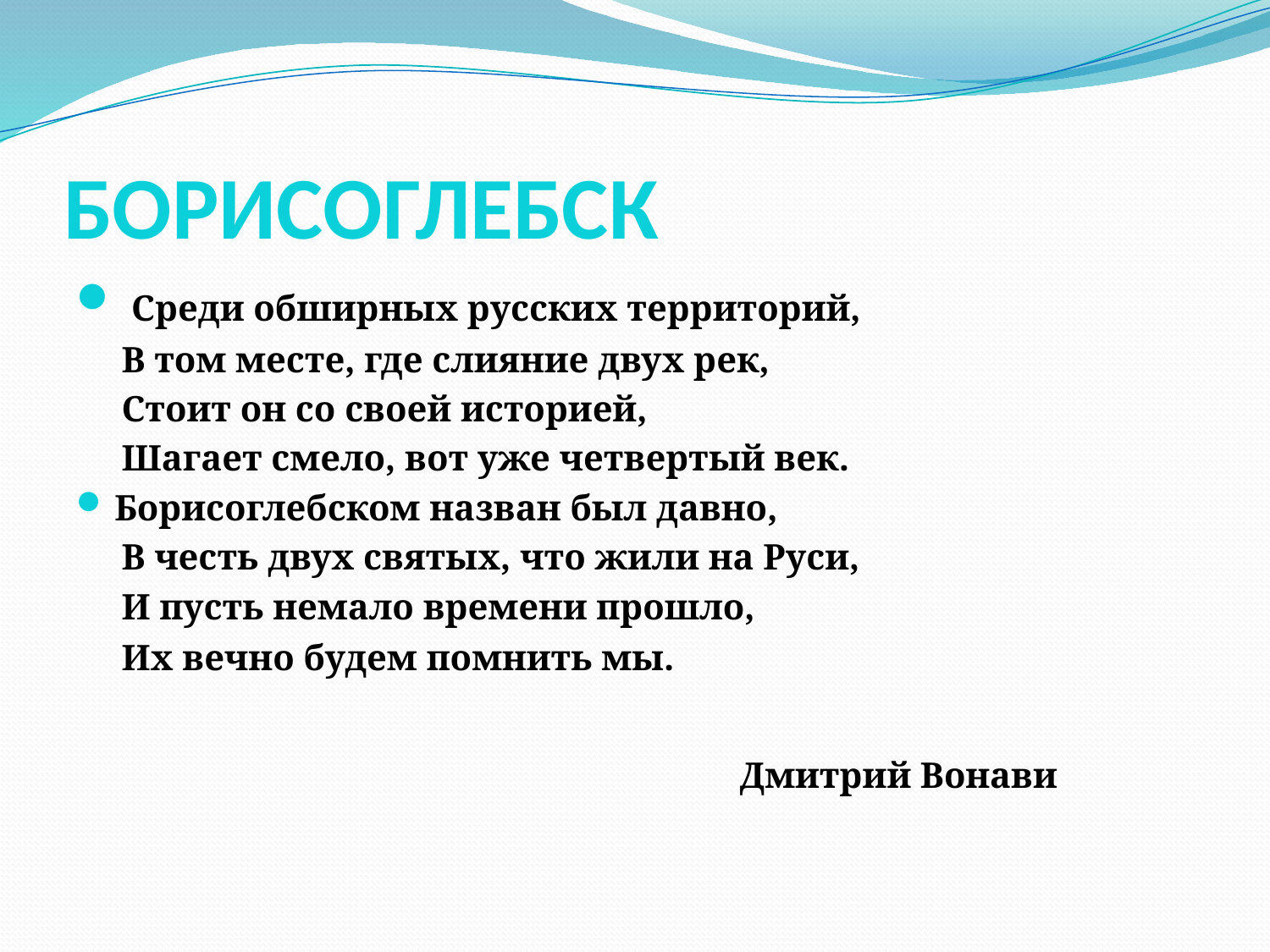

# БОРИСОГЛЕБСК
 Среди обширных русских территорий,
     В том месте, где слияние двух рек,
     Стоит он со своей историей,
     Шагает смело, вот уже четвертый век.
Борисоглебском назван был давно,
     В честь двух святых, что жили на Руси,
     И пусть немало времени прошло,
     Их вечно будем помнить мы.
                                                        Дмитрий Вонави